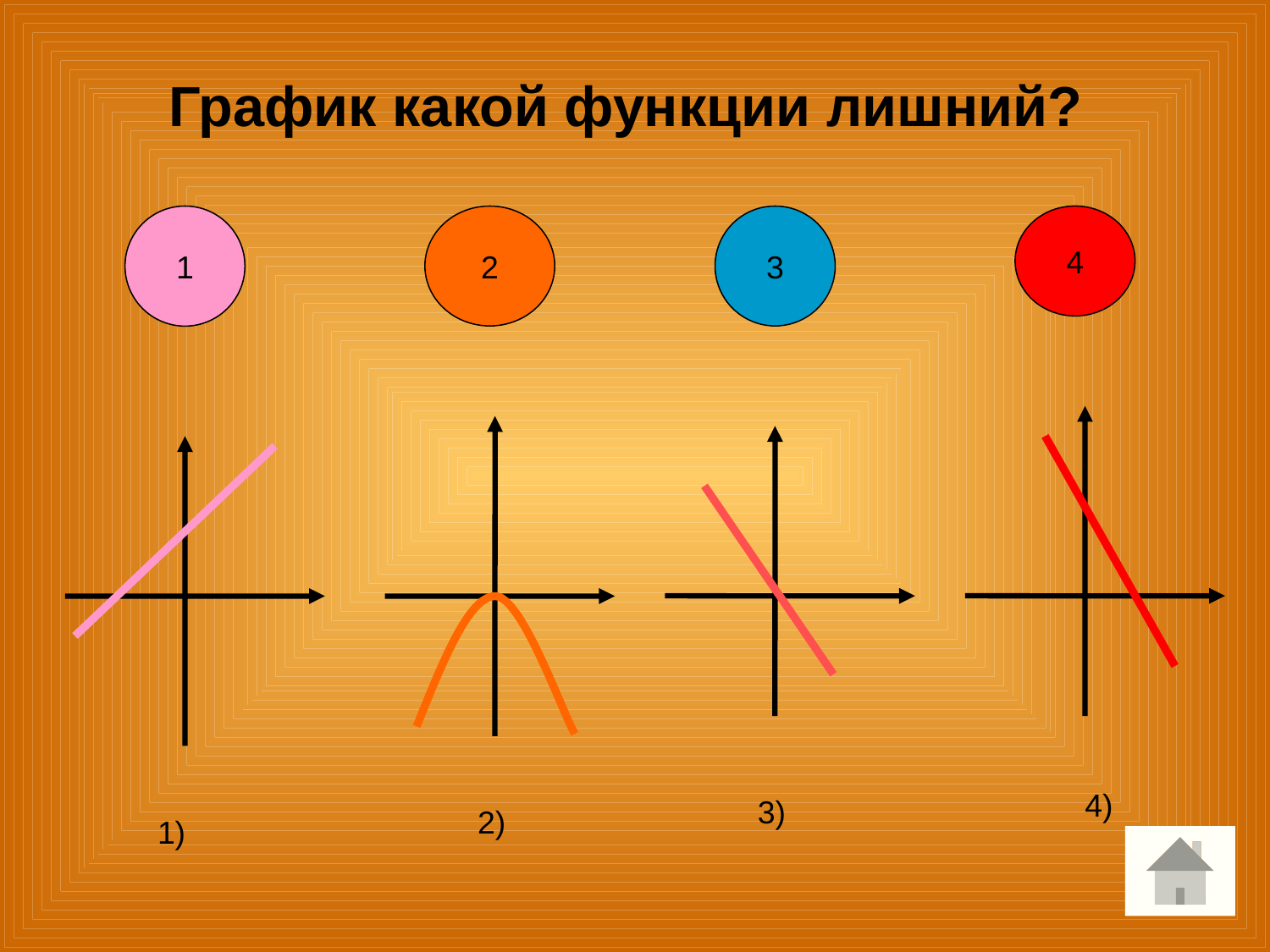

График какой функции лишний?
1
2
3
4

4)
3)
2)
1)